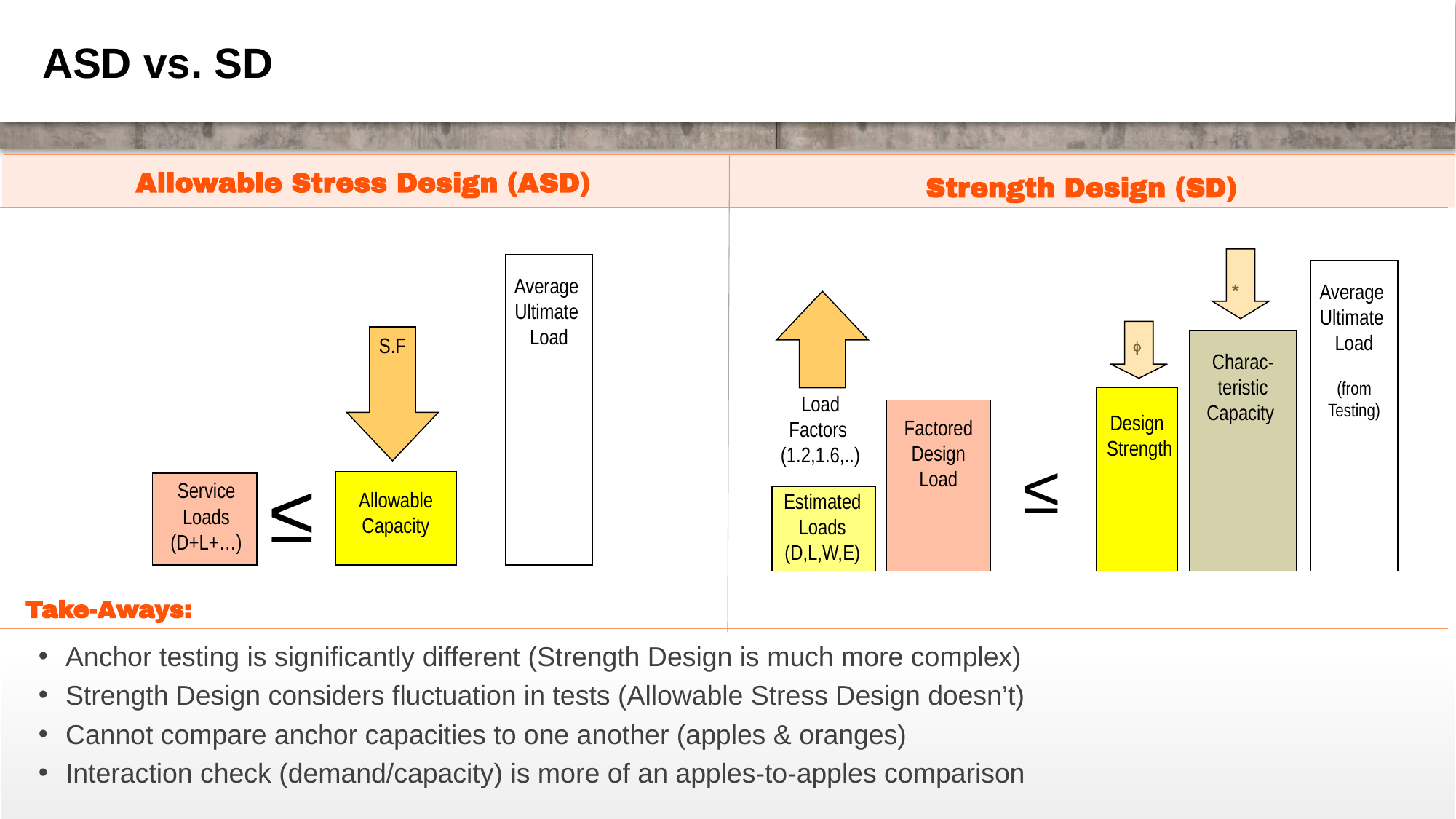

# ASD vs. SD

Allowable Stress Design (ASD)
Strength Design (SD)

Average
Ultimate
Load
Average
Ultimate
Load

(from
Testing)
*

S.F

φ

Charac-
teristic
Capacity
Load
Factors
(1.2,1.6,..)

Design
Strength
Factored
Design
Load
≤
≤

Service
Loads (D+L+…)

Allowable Capacity
Estimated
Loads (D,L,W,E)

Take-Aways:
Anchor testing is significantly different (Strength Design is much more complex)
Strength Design considers fluctuation in tests (Allowable Stress Design doesn’t)
Cannot compare anchor capacities to one another (apples & oranges)
Interaction check (demand/capacity) is more of an apples-to-apples comparison